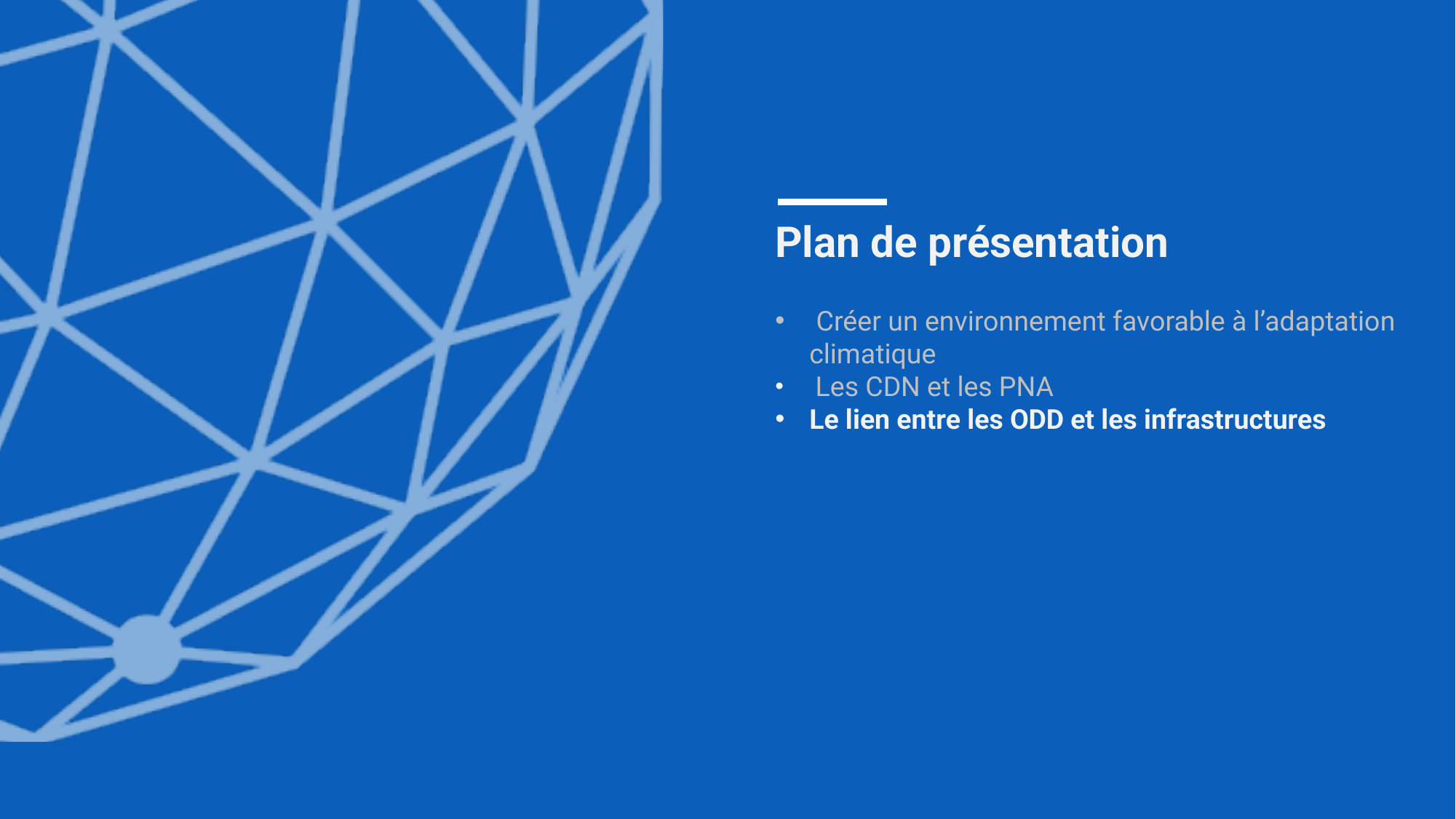

# Plan de présentation
 Créer un environnement favorable à l’adaptation climatique
 Les CDN et les PNA
Le lien entre les ODD et les infrastructures